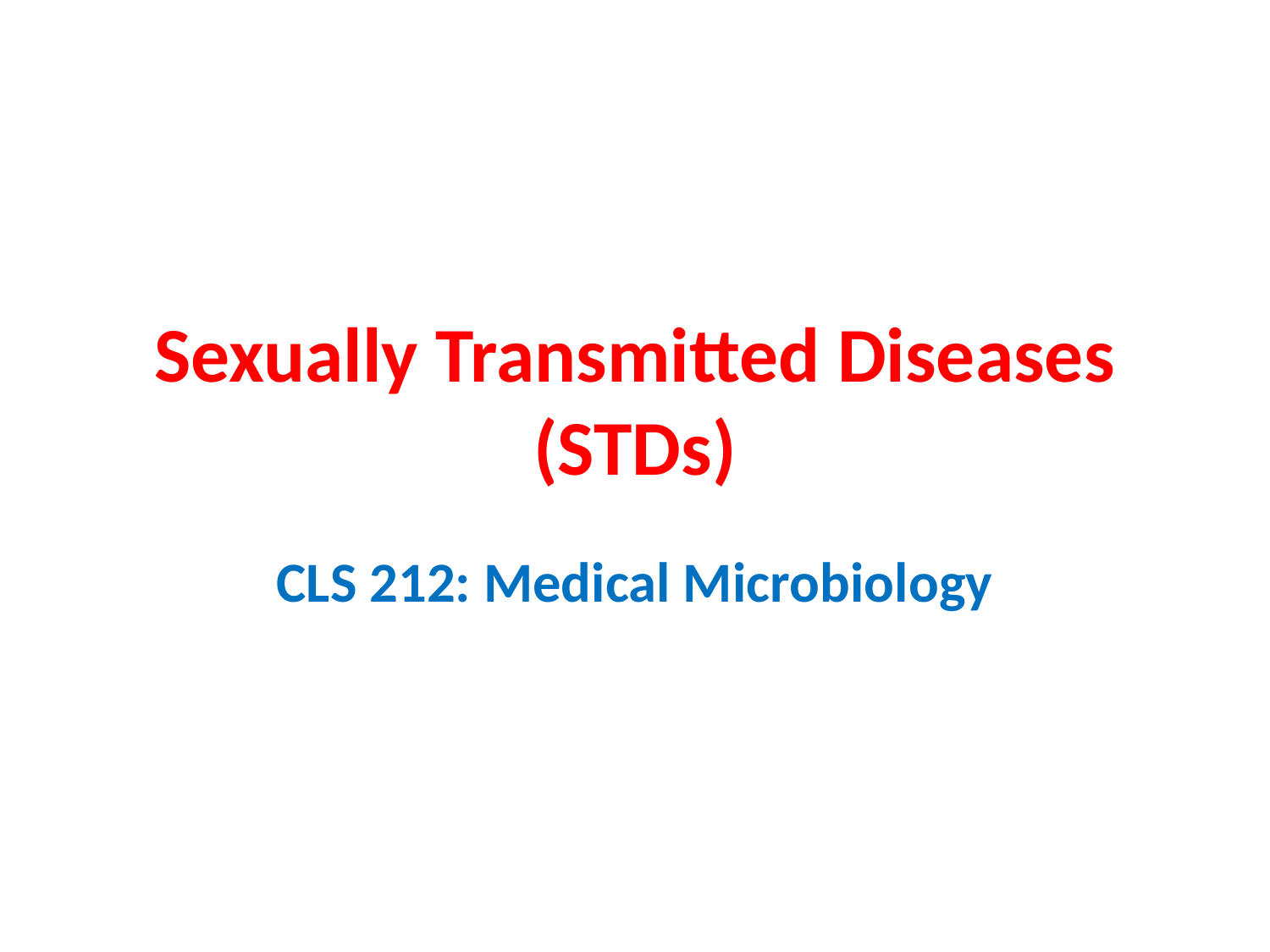

# Sexually Transmitted Diseases (STDs)
CLS 212: Medical Microbiology